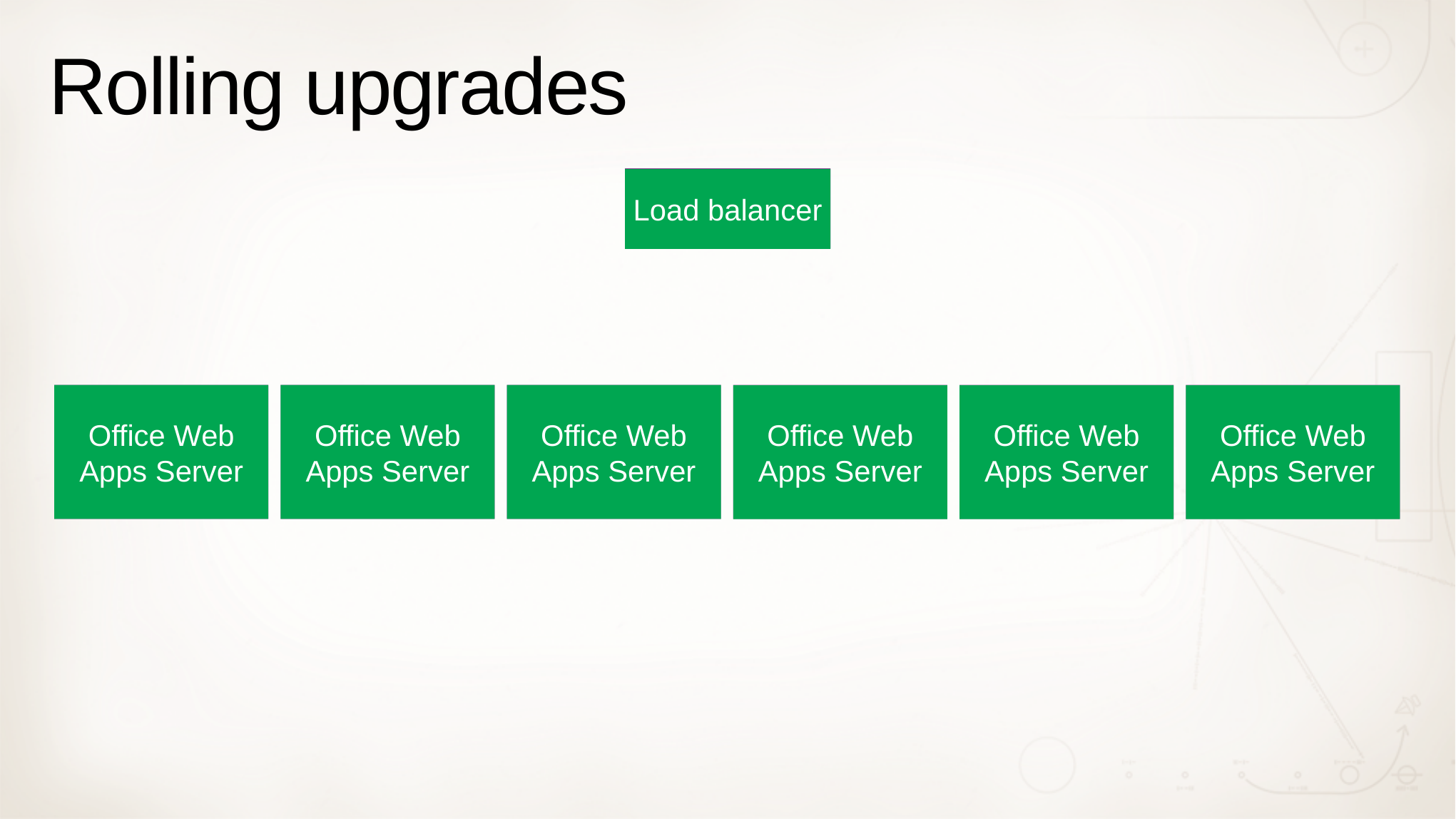

# Rolling upgrades
Load balancer
Load balancer
Office Web Apps Server
Office Web Apps Server
Office Web Apps Server
Office Web Apps Server
Office Web Apps Server
Office Web Apps Server
Office Web Apps Server
Office Web Apps Server
Office Web Apps Server
Office Web Apps Server
Office Web Apps Server
Office Web Apps Server
Office Web Apps Server
Office Web Apps Server
Office Web Apps Server
Office Web Apps Server
Office Web Apps Server
Office Web Apps Server